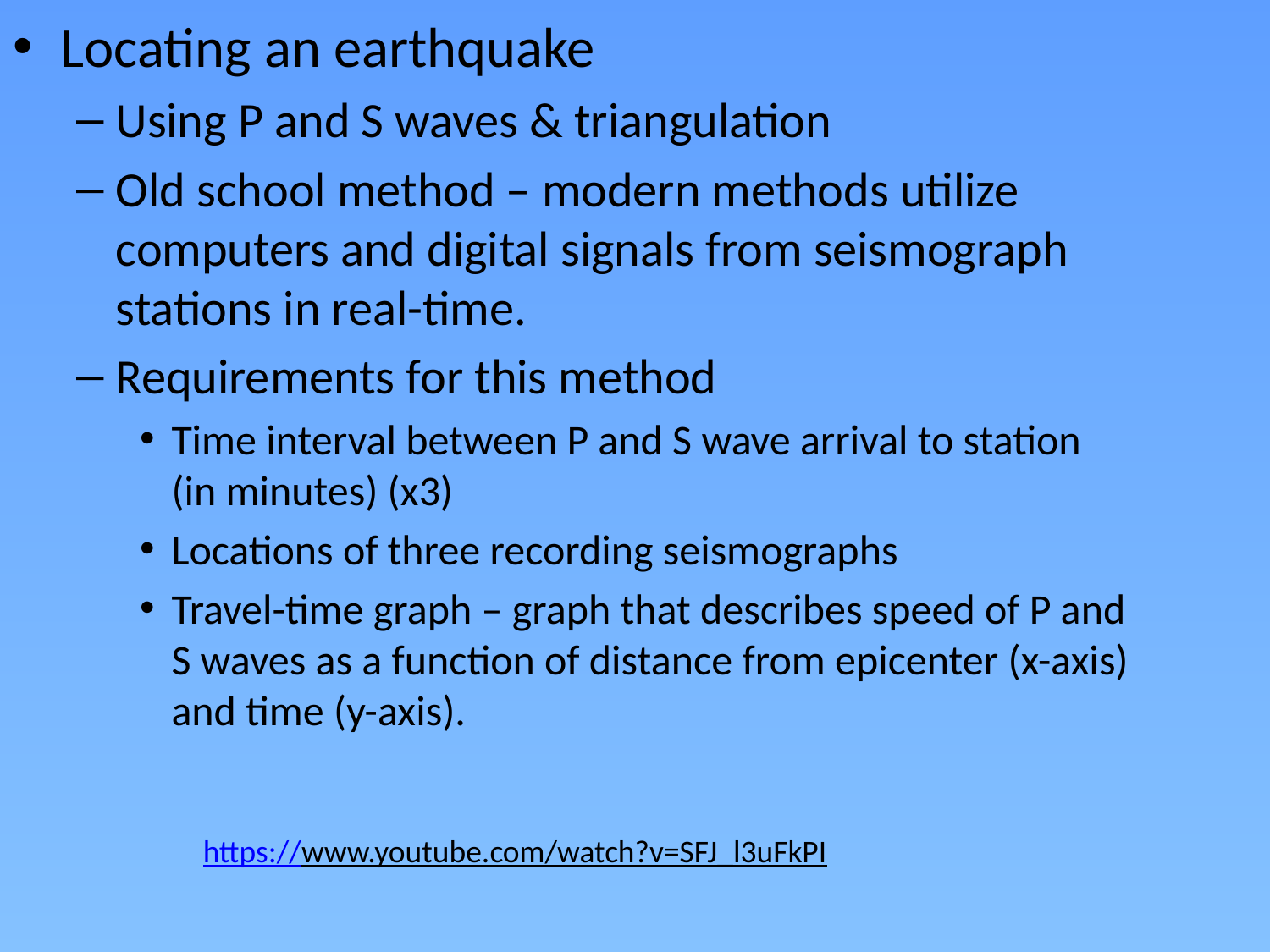

Locating an earthquake
Using P and S waves & triangulation
Old school method – modern methods utilize computers and digital signals from seismograph stations in real-time.
Requirements for this method
Time interval between P and S wave arrival to station (in minutes) (x3)
Locations of three recording seismographs
Travel-time graph – graph that describes speed of P and S waves as a function of distance from epicenter (x-axis) and time (y-axis).
https://www.youtube.com/watch?v=SFJ_l3uFkPI